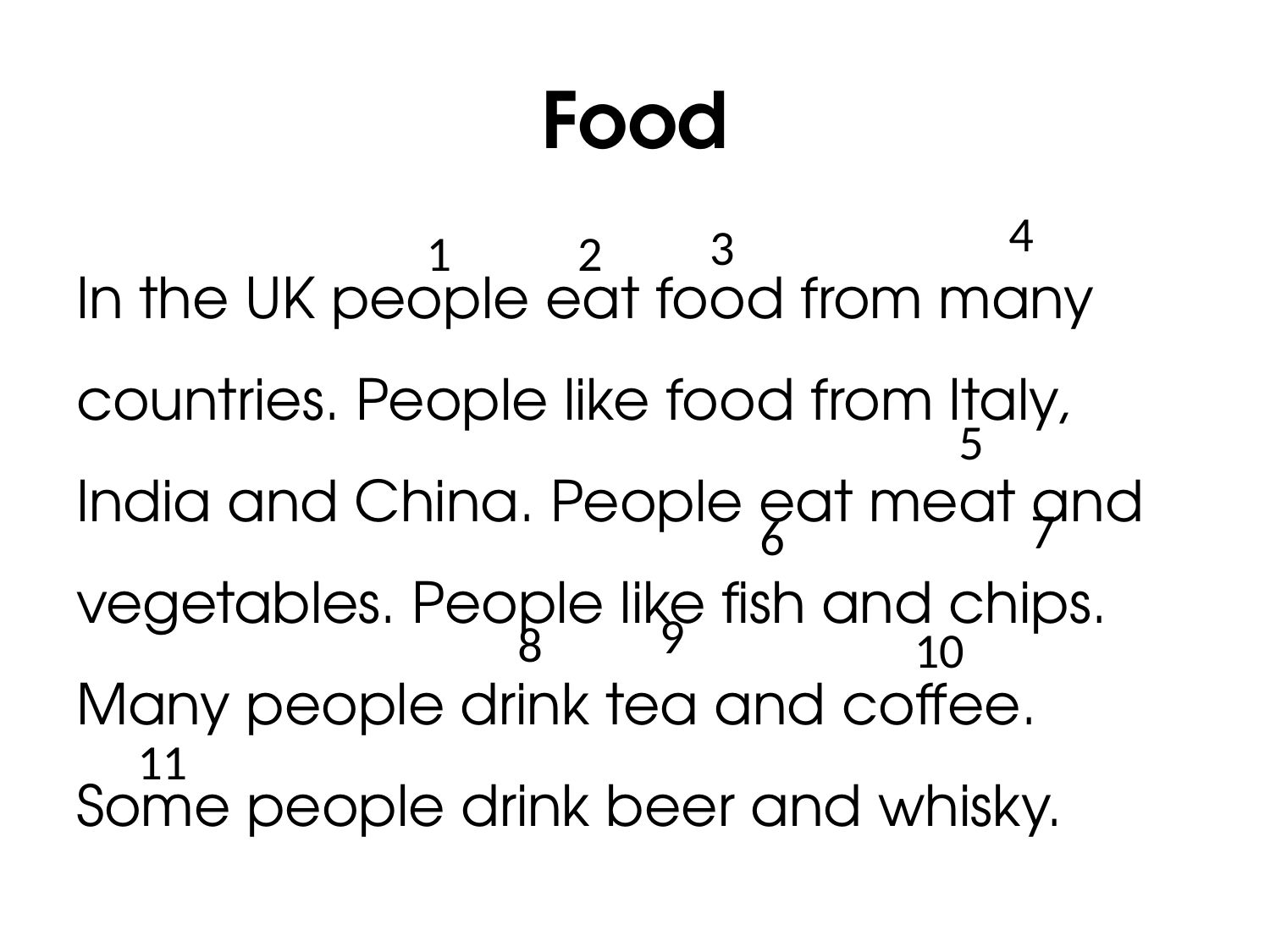

# Food
4
3
1
2
In the UK people eat food from many countries. People like food from Italy, India and China. People eat meat and vegetables. People like fish and chips. Many people drink tea and coffee. Some people drink beer and whisky.

5
7
6
9
8
10
11